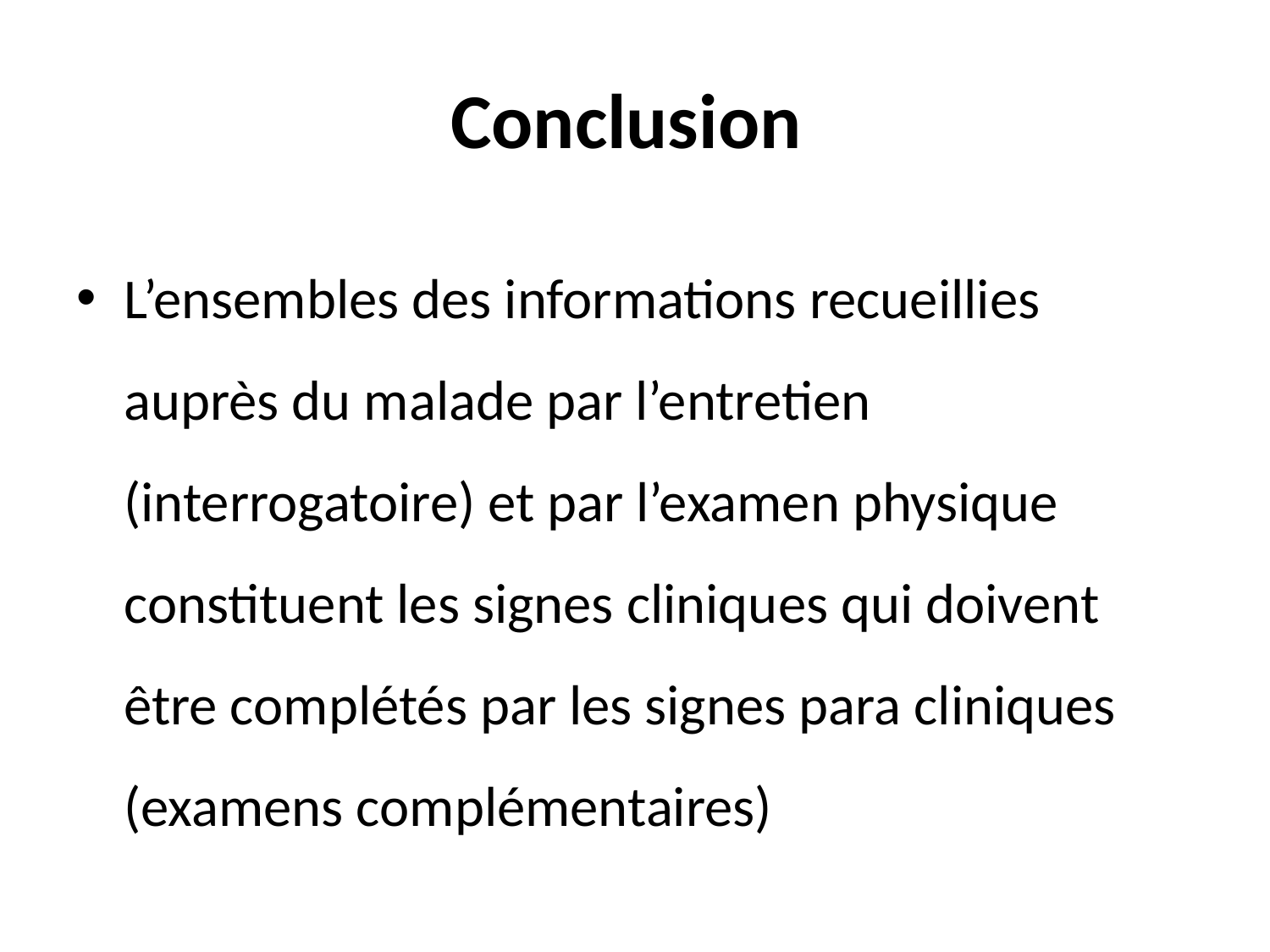

# Conclusion
L’ensembles des informations recueillies auprès du malade par l’entretien (interrogatoire) et par l’examen physique constituent les signes cliniques qui doivent être complétés par les signes para cliniques (examens complémentaires)